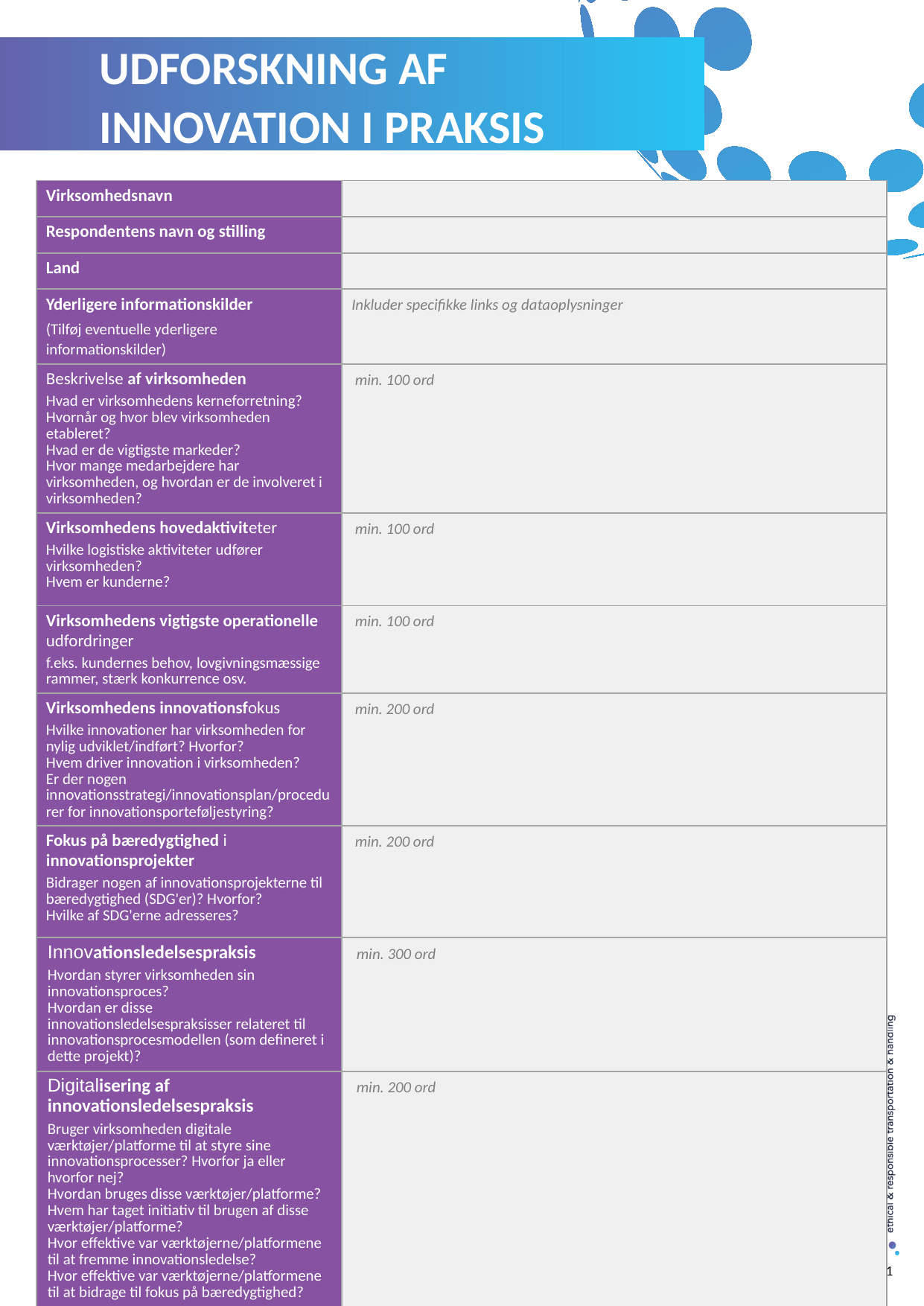

UDFORSKNING AF INNOVATION I PRAKSIS
| Virksomhedsnavn |  |
| --- | --- |
| Respondentens navn og stilling |  |
| Land |  |
| Yderligere informationskilder (Tilføj eventuelle yderligere informationskilder) | Inkluder specifikke links og dataoplysninger |
| Beskrivelse af virksomheden Hvad er virksomhedens kerneforretning? Hvornår og hvor blev virksomheden etableret? Hvad er de vigtigste markeder? Hvor mange medarbejdere har virksomheden, og hvordan er de involveret i virksomheden? | min. 100 ord |
| Virksomhedens hovedaktiviteter Hvilke logistiske aktiviteter udfører virksomheden? Hvem er kunderne? | min. 100 ord |
| Virksomhedens vigtigste operationelle udfordringer f.eks. kundernes behov, lovgivningsmæssige rammer, stærk konkurrence osv. | min. 100 ord |
| Virksomhedens innovationsfokus Hvilke innovationer har virksomheden for nylig udviklet/indført? Hvorfor? Hvem driver innovation i virksomheden? Er der nogen innovationsstrategi/innovationsplan/procedurer for innovationsporteføljestyring? | min. 200 ord |
| Fokus på bæredygtighed i innovationsprojekter Bidrager nogen af innovationsprojekterne til bæredygtighed (SDG'er)? Hvorfor? Hvilke af SDG'erne adresseres? | min. 200 ord |
| Innovationsledelsespraksis Hvordan styrer virksomheden sin innovationsproces? Hvordan er disse innovationsledelsespraksisser relateret til innovationsprocesmodellen (som defineret i dette projekt)? | min. 300 ord |
| Digitalisering af innovationsledelsespraksis Bruger virksomheden digitale værktøjer/platforme til at styre sine innovationsprocesser? Hvorfor ja eller hvorfor nej? Hvordan bruges disse værktøjer/platforme? Hvem har taget initiativ til brugen af disse værktøjer/platforme? Hvor effektive var værktøjerne/platformene til at fremme innovationsledelse? Hvor effektive var værktøjerne/platformene til at bidrage til fokus på bæredygtighed? | min. 200 ord |
11